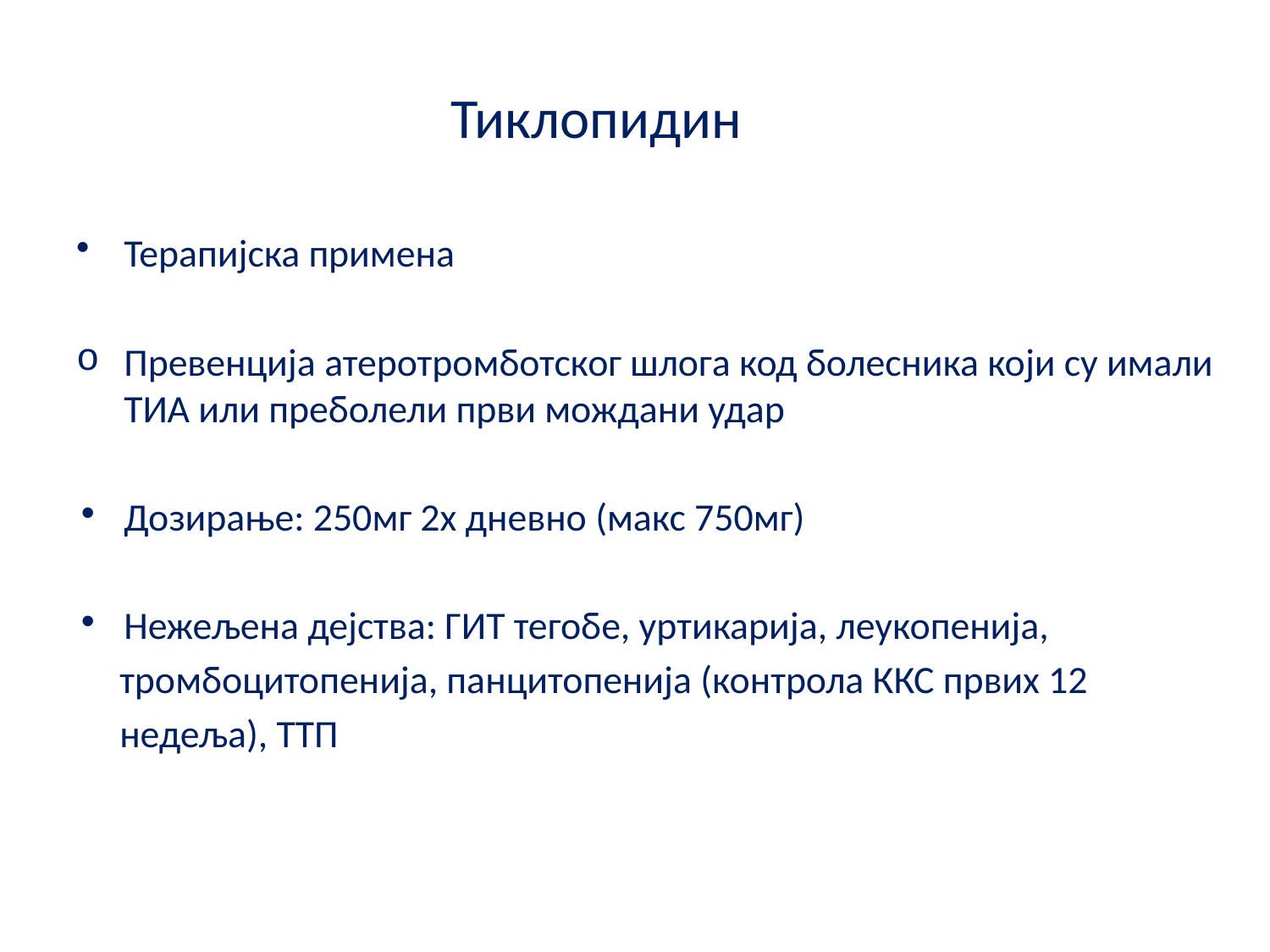

# Тиклопидин
Терапијска примена

Превенција атеротромботског шлога код болесника који су имали ТИА или преболели први мождани удар

Дозирање: 250мг 2х дневно (макс 750мг)

Нежељена дејства: ГИТ тегобе, уртикарија, леукопенија,
     тромбоцитопенија, панцитопенија (контрола ККС првих 12
     недеља), ТТП